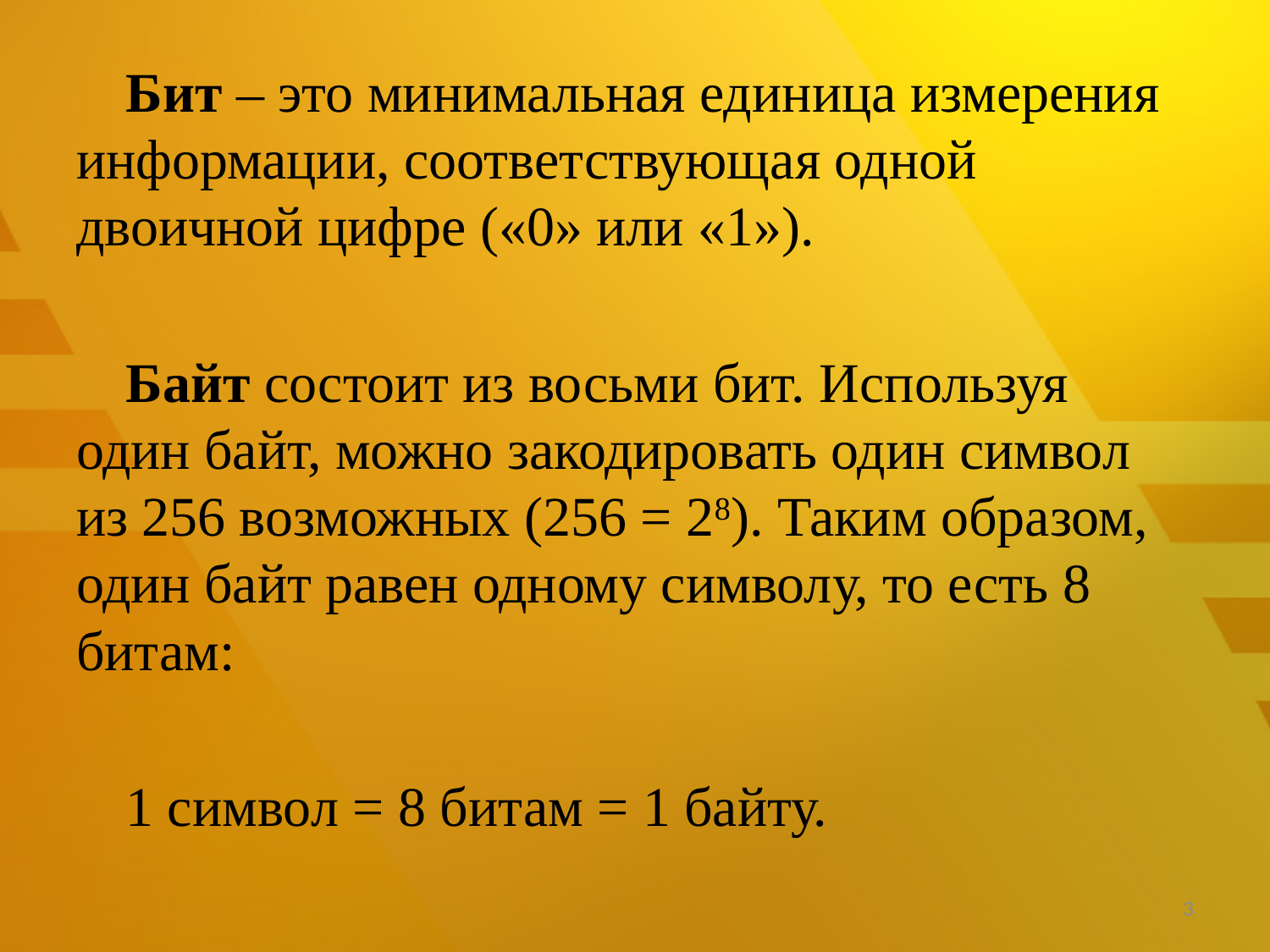

Бит – это минимальная единица измерения информации, соответствующая одной двоичной цифре («0» или «1»).

Байт состоит из восьми бит. Используя один байт, можно закодировать один символ из 256 возможных (256 = 28). Таким образом, один байт равен одному символу, то есть 8 битам:

1 символ = 8 битам = 1 байту.

3